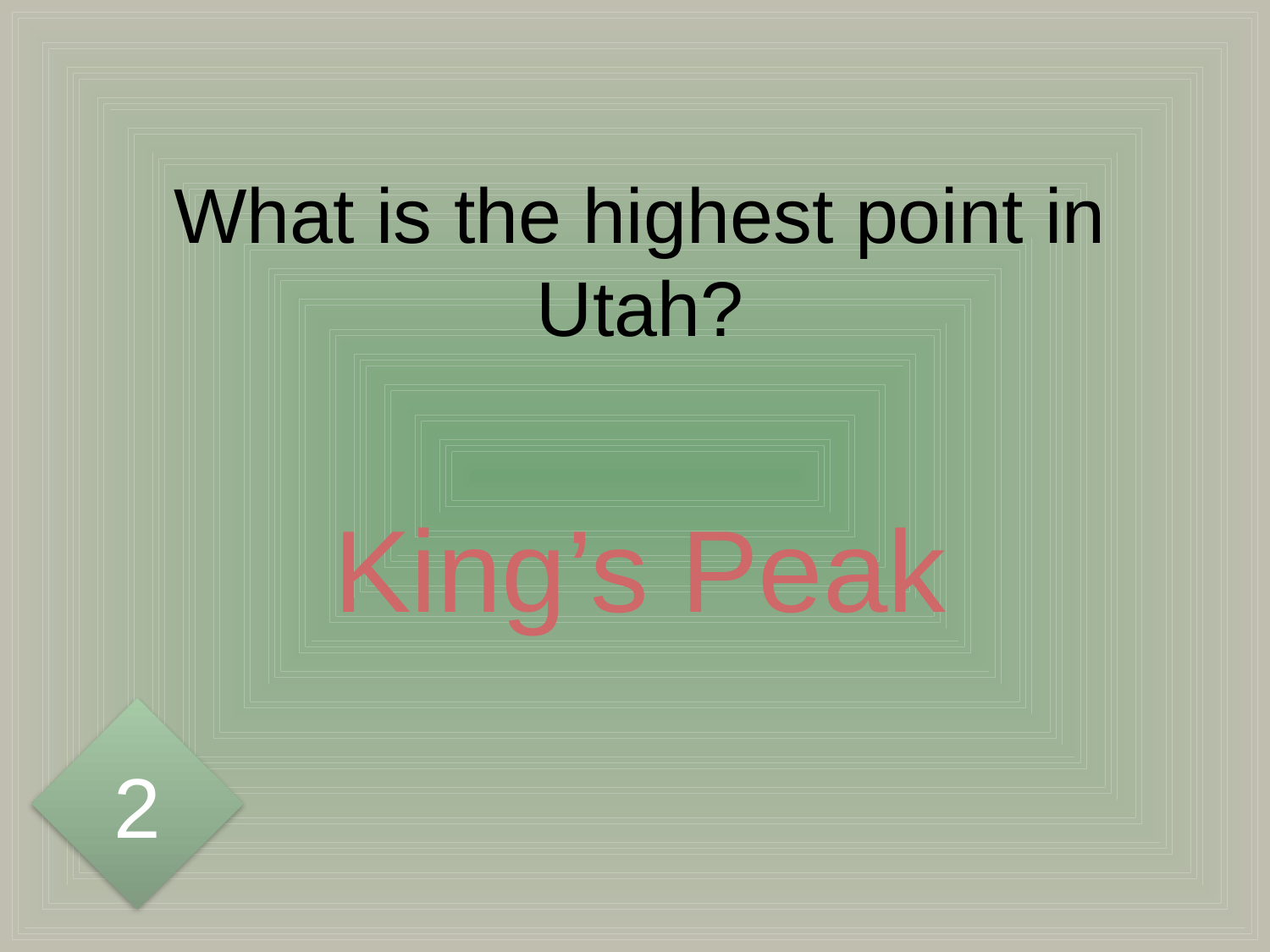

# What is the highest point in Utah?
King’s Peak
2